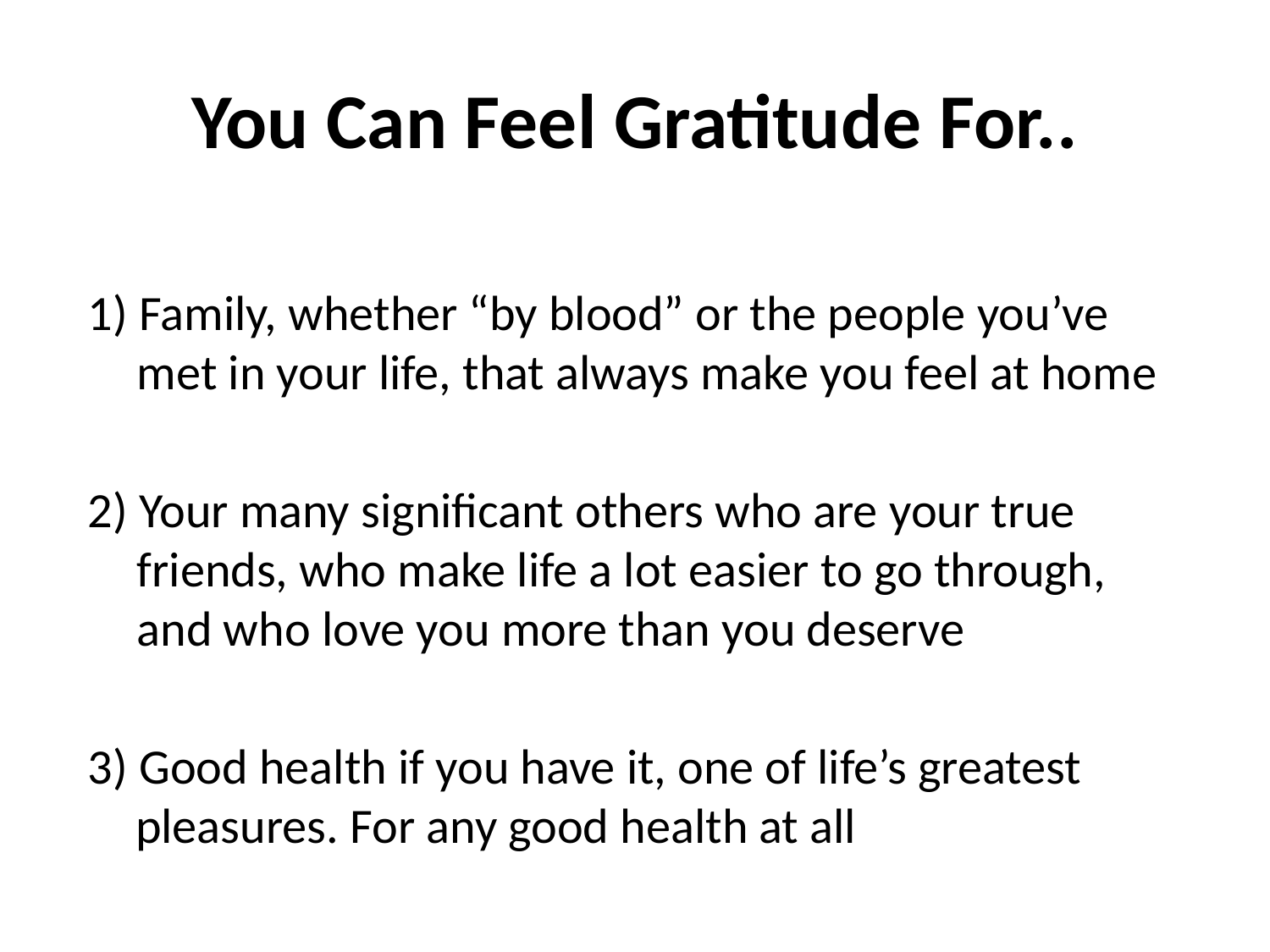

# You Can Feel Gratitude For..
  1) Family, whether “by blood” or the people you’ve met in your life, that always make you feel at home

  2) Your many significant others who are your true
friends, who make life a lot easier to go through,   and who love you more than you deserve

  3) Good health if you have it, one of life’s greatest
  pleasures. For any good health at all